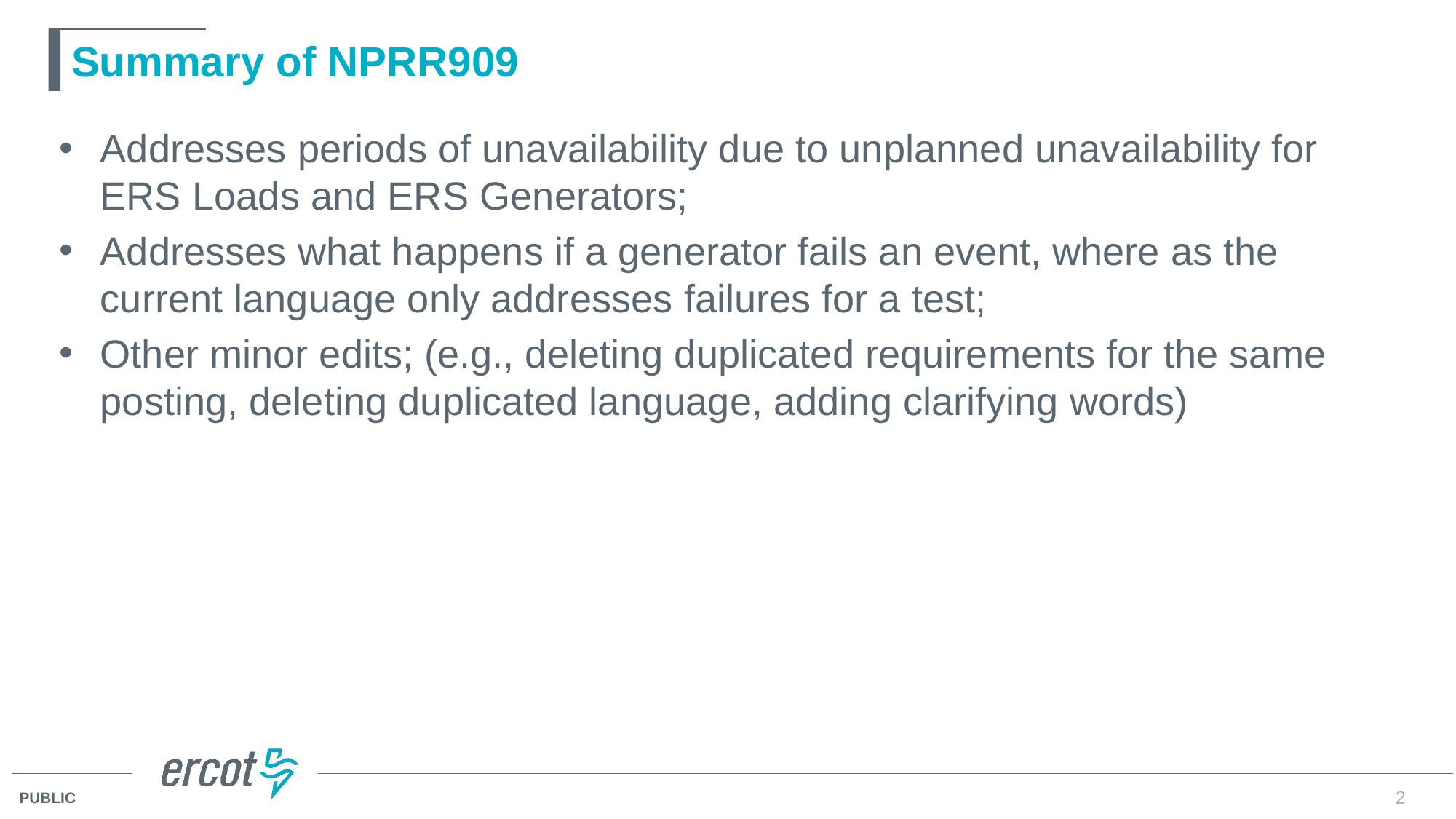

# Summary of NPRR909
Addresses periods of unavailability due to unplanned unavailability for ERS Loads and ERS Generators;
Addresses what happens if a generator fails an event, where as the current language only addresses failures for a test;
Other minor edits; (e.g., deleting duplicated requirements for the same posting, deleting duplicated language, adding clarifying words)
2